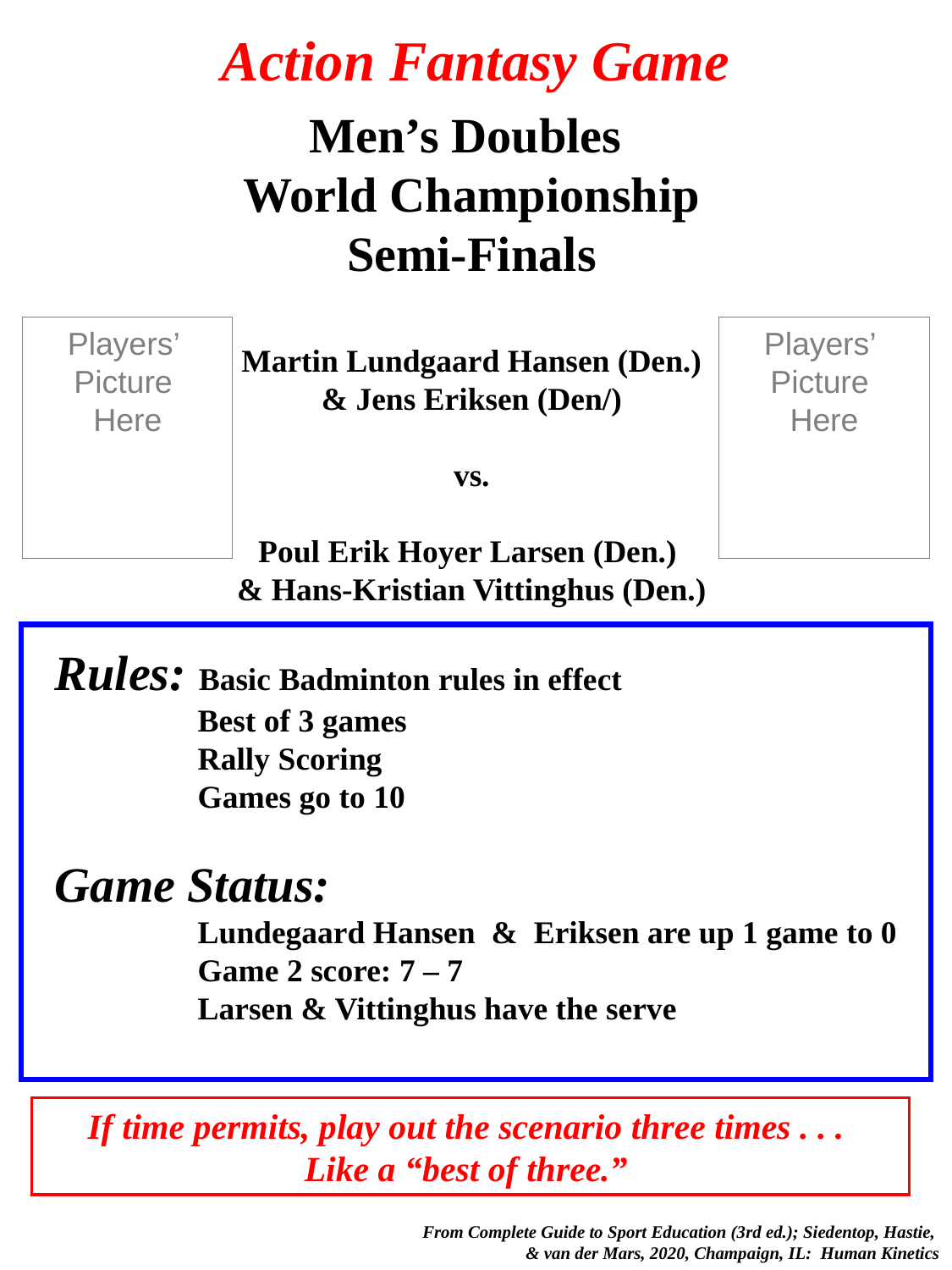

# Action Fantasy Game
Men’s Doubles
World Championship
Semi-Finals

Martin Lundgaard Hansen (Den.)
& Jens Eriksen (Den/)

vs.

Poul Erik Hoyer Larsen (Den.)
& Hans-Kristian Vittinghus (Den.)
Players’
Picture
Here

Players’
Picture
Here

Rules: Basic Badminton rules in effect
	  Best of 3 games
	  Rally Scoring
	  Games go to 10

Game Status:
	  Lundegaard Hansen  &  Eriksen are up 1 game to 0 	  Game 2 score: 7 – 7
	  Larsen & Vittinghus have the serve

If time permits, play out the scenario three times . . .
Like a “best of three.”
 From Complete Guide to Sport Education (3rd ed.); Siedentop, Hastie,
& van der Mars, 2020, Champaign, IL:  Human Kinetics